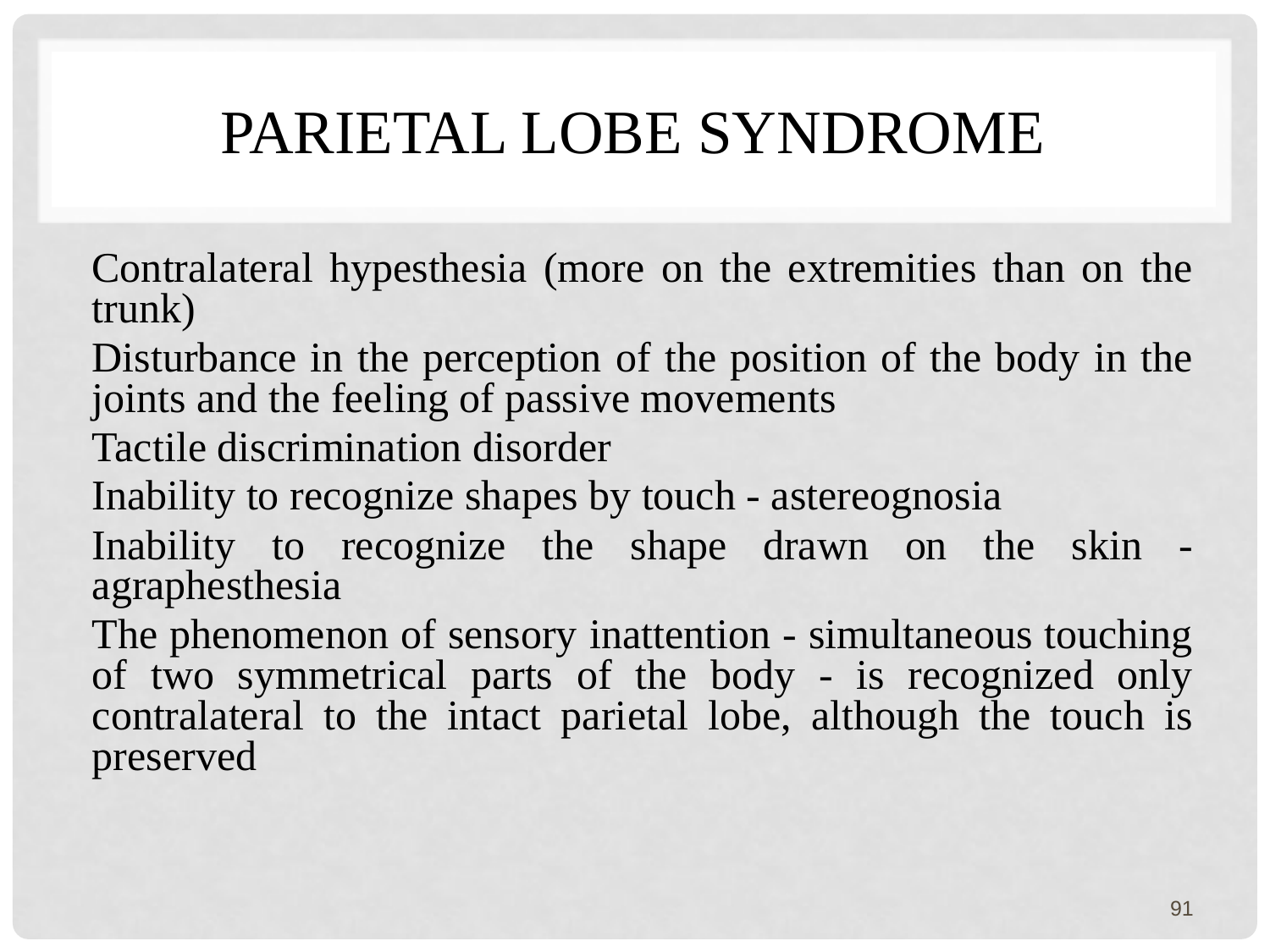

# PARIETAL LOBE SYNDROME
Contralateral hypesthesia (more on the extremities than on the trunk)
Disturbance in the perception of the position of the body in the joints and the feeling of passive movements
Tactile discrimination disorder
Inability to recognize shapes by touch - astereognosia
Inability to recognize the shape drawn on the skin - agraphesthesia
The phenomenon of sensory inattention - simultaneous touching of two symmetrical parts of the body - is recognized only contralateral to the intact parietal lobe, although the touch is preserved
91